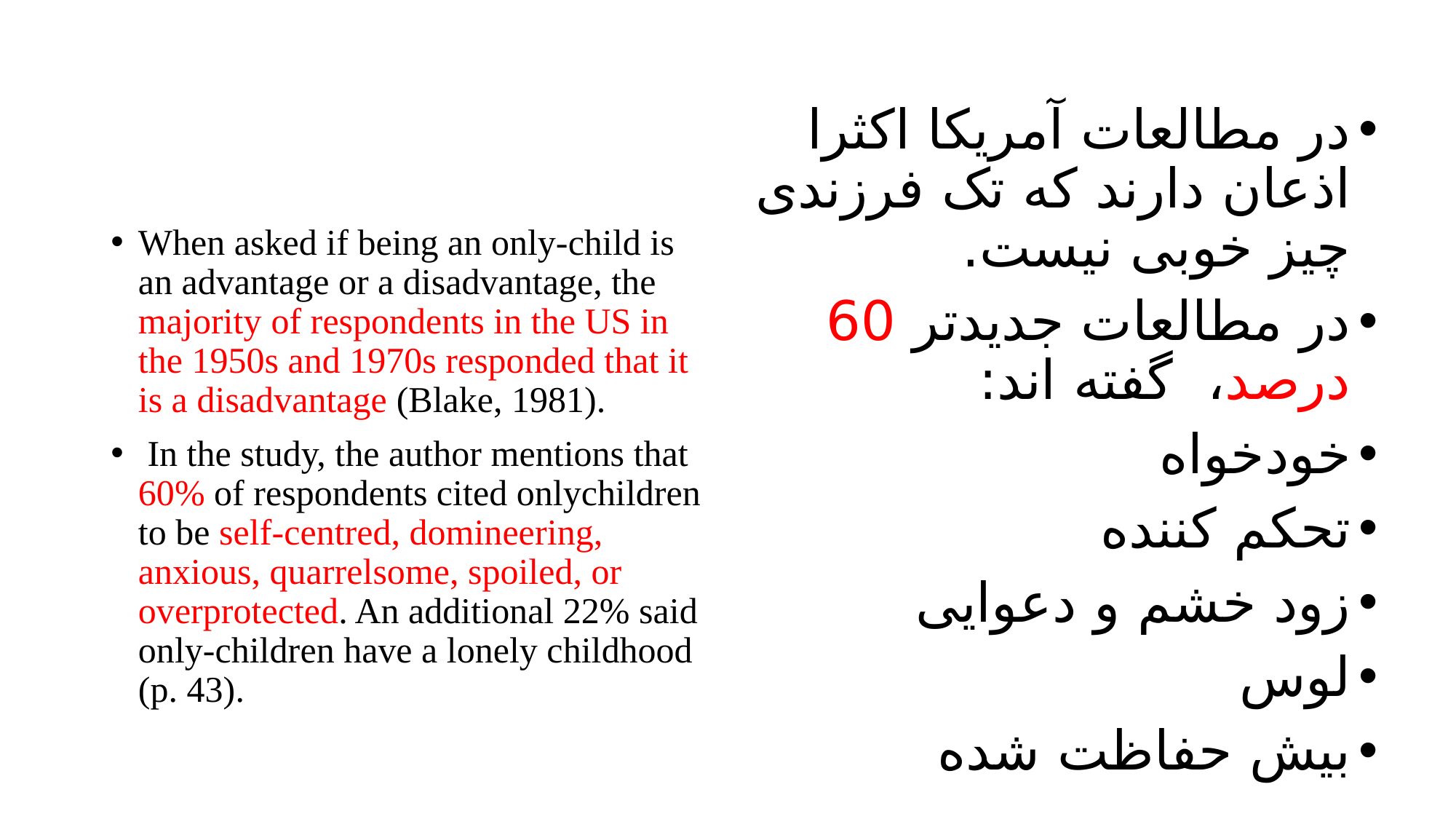

در مطالعات آمریکا اکثرا اذعان دارند که تک فرزندی چیز خوبی نیست.
در مطالعات جدیدتر 60 درصد،  گفته اند:
خودخواه
تحکم کننده
زود خشم و دعوایی
لوس
بیش حفاظت شده

When asked if being an only-child is an advantage or a disadvantage, the majority of respondents in the US in the 1950s and 1970s responded that it is a disadvantage (Blake, 1981).
 In the study, the author mentions that 60% of respondents cited onlychildren to be self-centred, domineering, anxious, quarrelsome, spoiled, or overprotected. An additional 22% said only-children have a lonely childhood (p. 43).